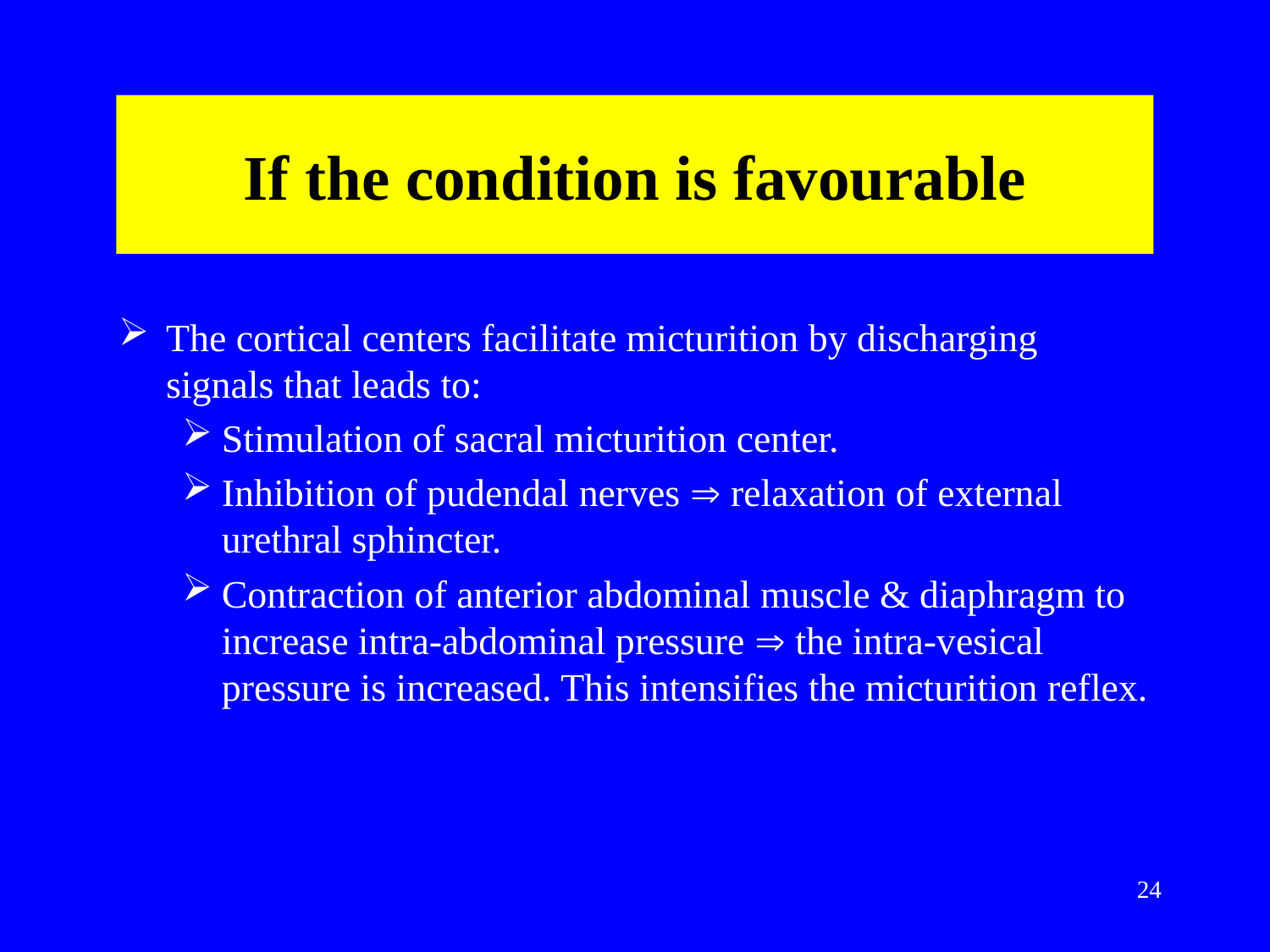

# If the condition is favourable
The cortical centers facilitate micturition by discharging signals that leads to:
Stimulation of sacral micturition center.
Inhibition of pudendal nerves ⇒ relaxation of external urethral sphincter.
Contraction of anterior abdominal muscle & diaphragm to increase intra-abdominal pressure ⇒ the intra-vesical pressure is increased. This intensifies the micturition reflex.
24